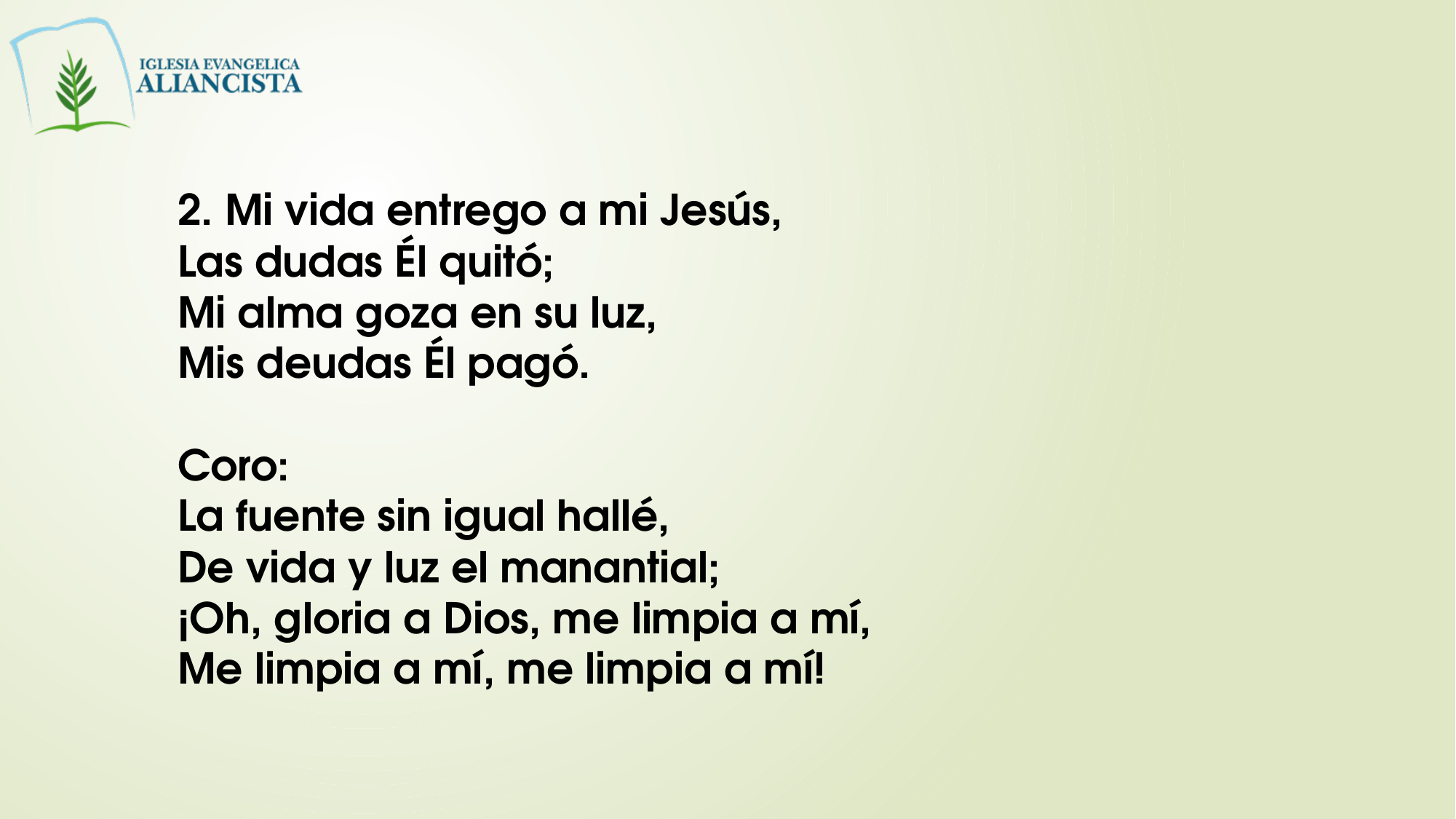

2. Mi vida entrego a mi Jesús,
Las dudas Él quitó;
Mi alma goza en su luz,
Mis deudas Él pagó.

Coro:
La fuente sin igual hallé,
De vida y luz el manantial;
¡Oh, gloria a Dios, me limpia a mí,
Me limpia a mí, me limpia a mí!